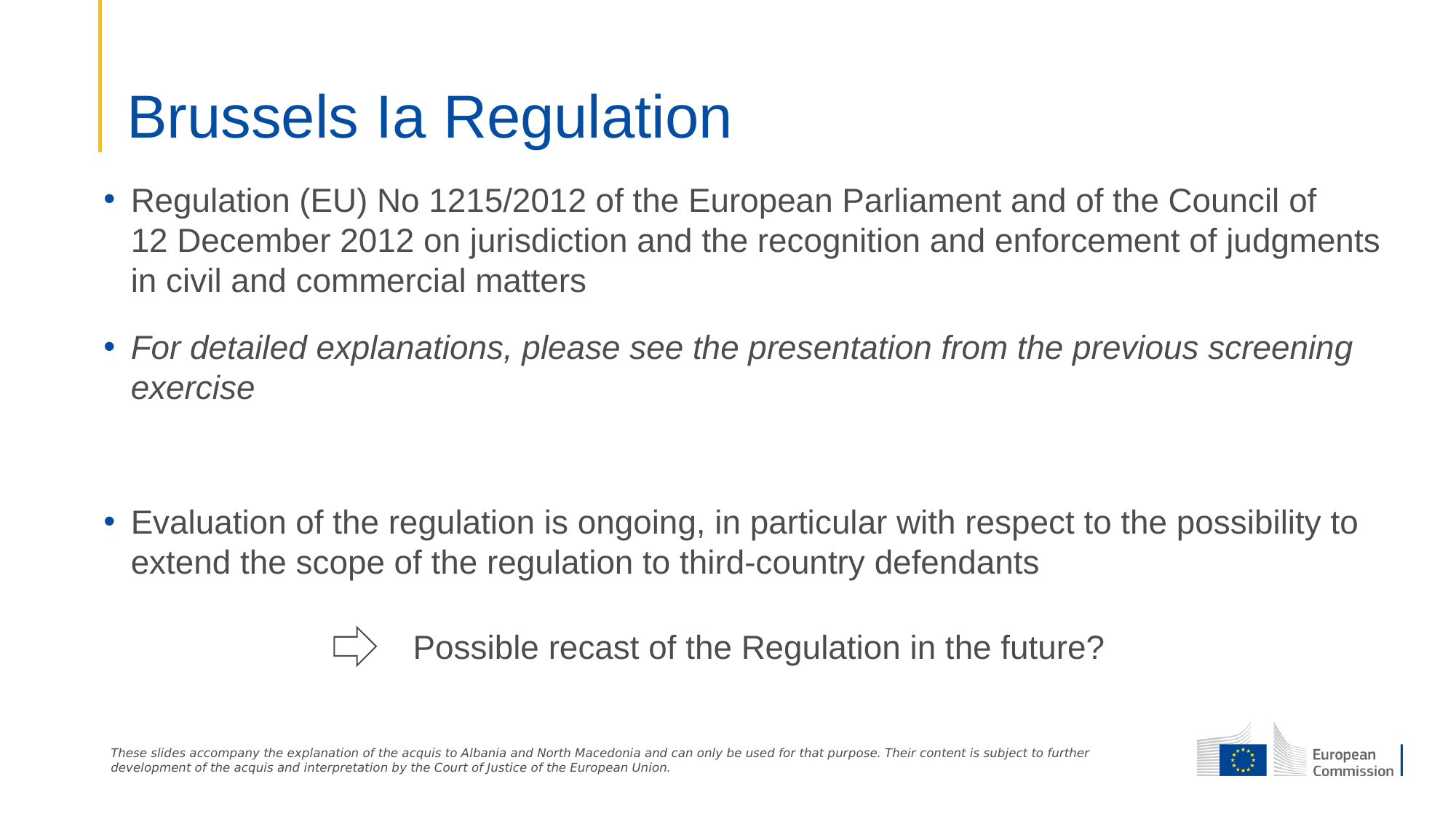

# Brussels Ia Regulation
Regulation (EU) No 1215/2012 of the European Parliament and of the Council of 12 December 2012 on jurisdiction and the recognition and enforcement of judgments in civil and commercial matters
For detailed explanations, please see the presentation from the previous screening exercise

Evaluation of the regulation is ongoing, in particular with respect to the possibility to extend the scope of the regulation to third-country defendants

Possible recast of the Regulation in the future?